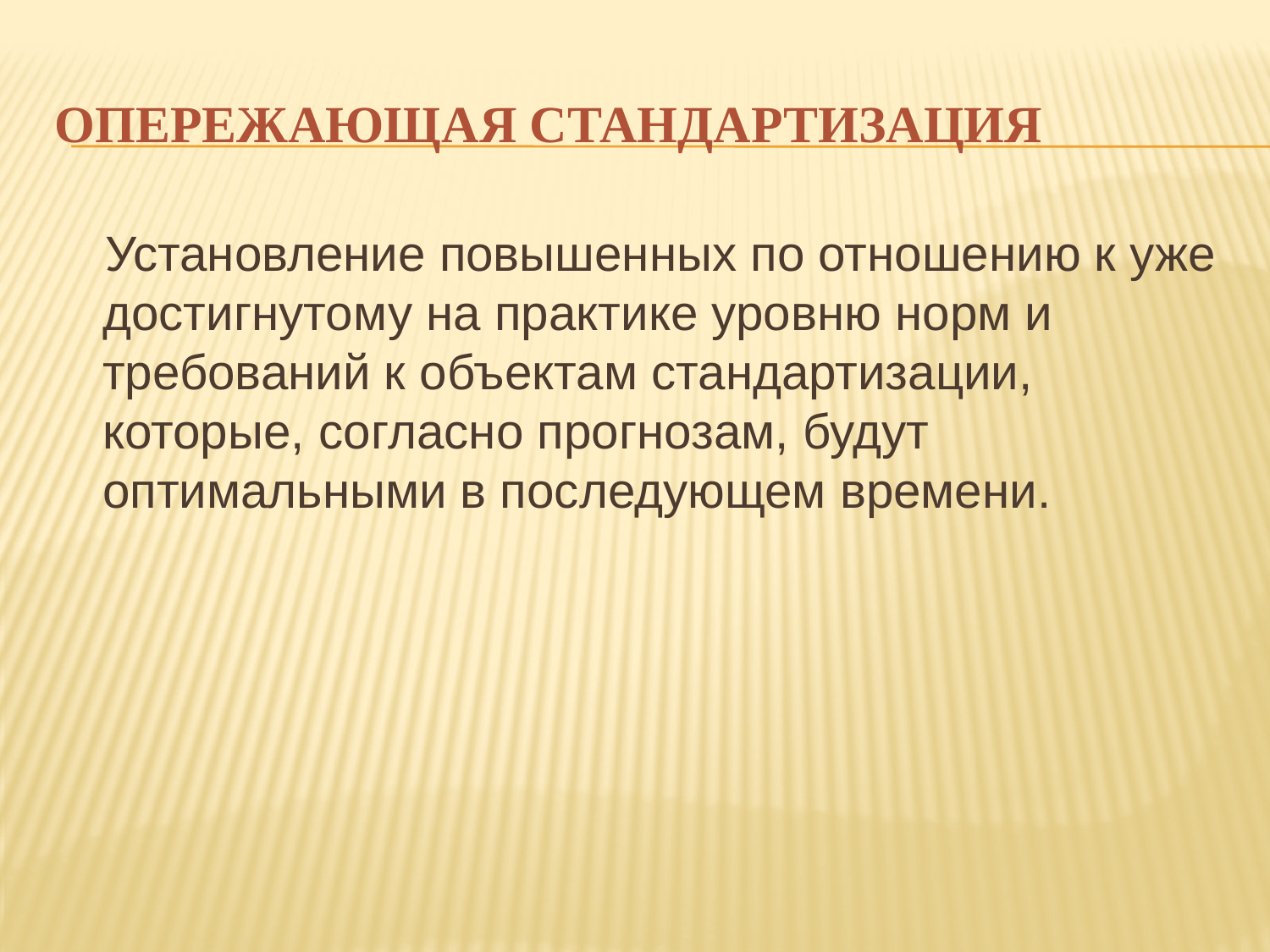

# Опережающая стандартизация
Установление повышенных по отношению к уже достигнутому на практике уровню норм и требований к объектам стандартизации, которые, согласно прогнозам, будут оптимальными в последующем времени.